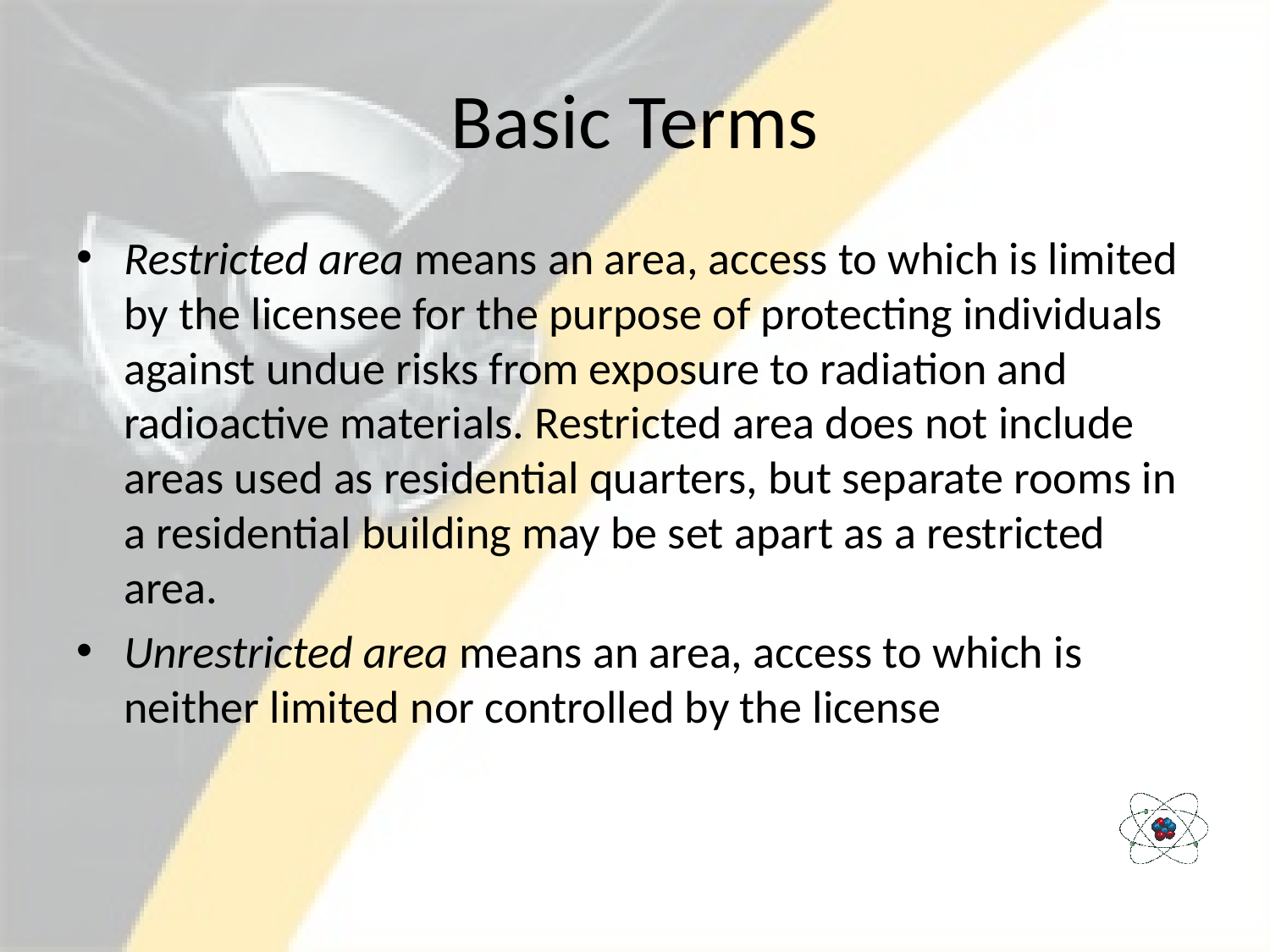

# Basic Terms
Restricted area means an area, access to which is limited by the licensee for the purpose of protecting individuals against undue risks from exposure to radiation and radioactive materials. Restricted area does not include areas used as residential quarters, but separate rooms in a residential building may be set apart as a restricted area.
Unrestricted area means an area, access to which is neither limited nor controlled by the license